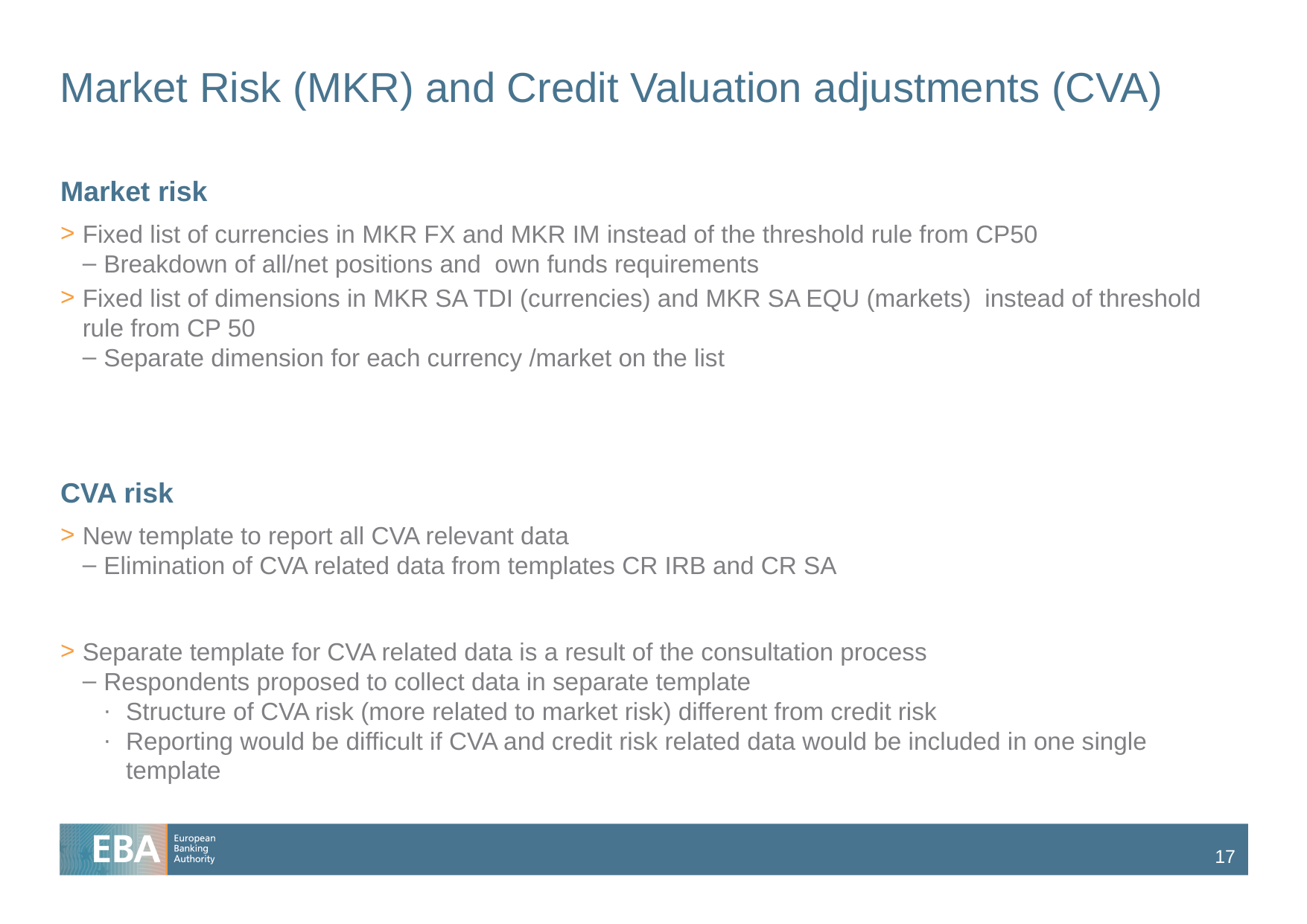

# Market Risk (MKR) and Credit Valuation adjustments (CVA)
Market risk
Fixed list of currencies in MKR FX and MKR IM instead of the threshold rule from CP50
Breakdown of all/net positions and  own funds requirements
Fixed list of dimensions in MKR SA TDI (currencies) and MKR SA EQU (markets)  instead of threshold rule from CP 50
Separate dimension for each currency /market on the list

CVA risk
New template to report all CVA relevant data
Elimination of CVA related data from templates CR IRB and CR SA

Separate template for CVA related data is a result of the consultation process
Respondents proposed to collect data in separate template
Structure of CVA risk (more related to market risk) different from credit risk
Reporting would be difficult if CVA and credit risk related data would be included in one single template